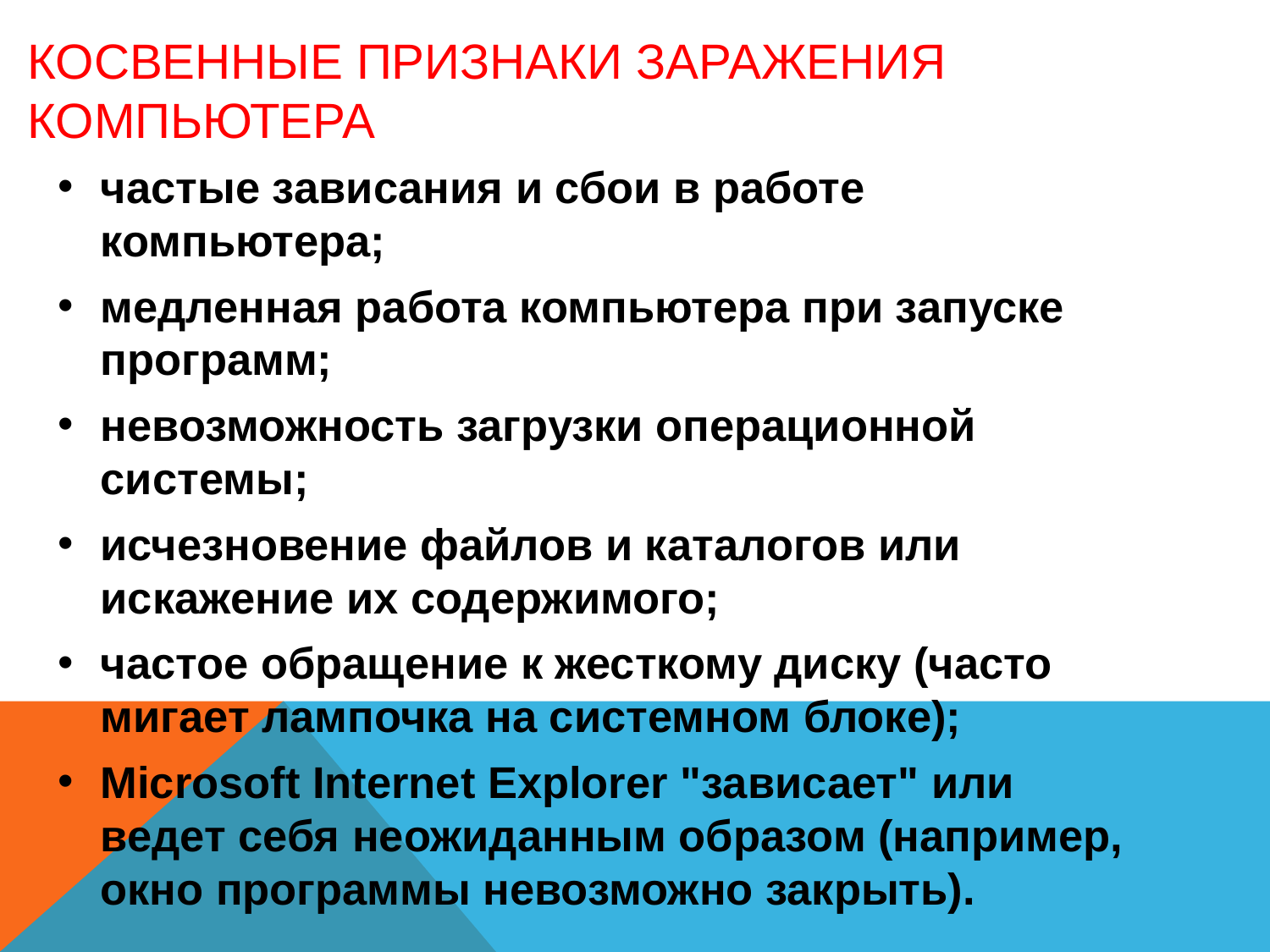

# Косвенные признаки заражения компьютера
частые зависания и сбои в работе компьютера;
медленная работа компьютера при запуске программ;
невозможность загрузки операционной системы;
исчезновение файлов и каталогов или искажение их содержимого;
частое обращение к жесткому диску (часто мигает лампочка на системном блоке);
Microsoft Internet Explorer "зависает" или ведет себя неожиданным образом (например, окно программы невозможно закрыть).